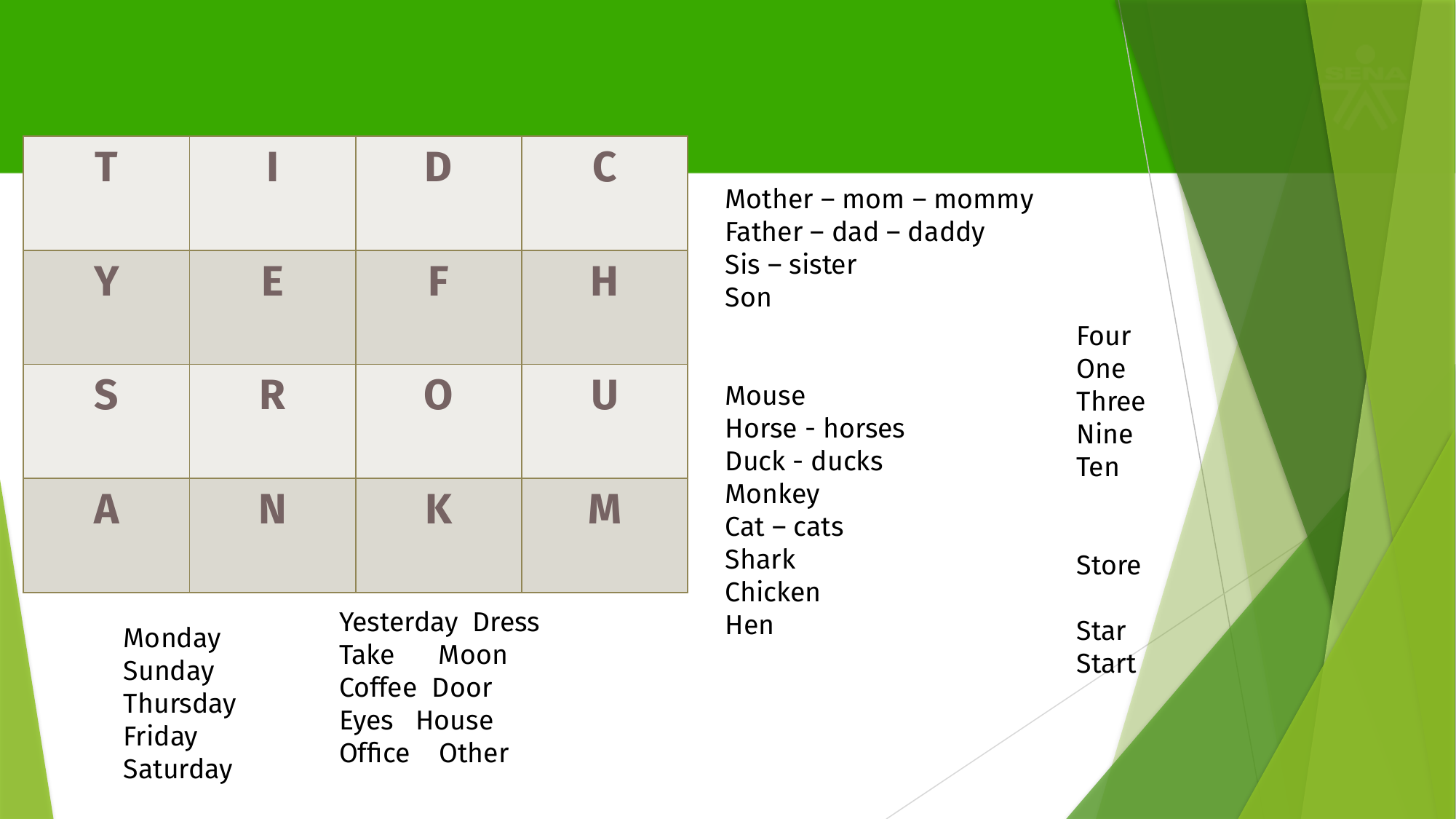

| T | I | D | C |
| --- | --- | --- | --- |
| Y | E | F | H |
| S | R | O | U |
| A | N | K | M |
Mother – mom – mommy
Father – dad – daddy
Sis – sister
Son

Mouse
Horse - horses
Duck - ducks
Monkey
Cat – cats
Shark
Chicken
Hen
Four
One
Three
Nine
Ten

Store

Star
Start
Yesterday  Dress
Take      Moon
Coffee  Door
Eyes   House
Office    Other

Monday
Sunday
Thursday
Friday
Saturday